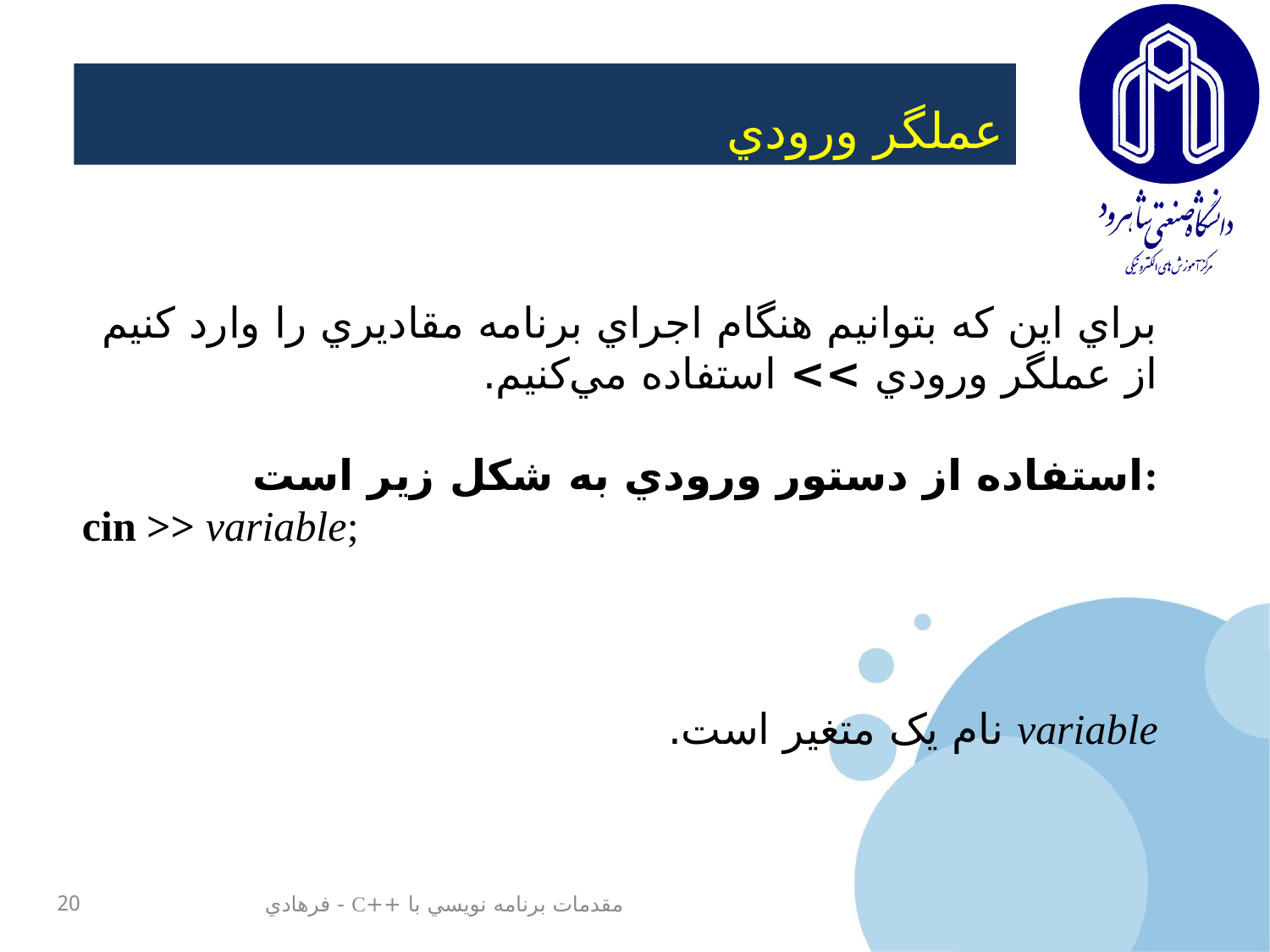

عملگر ورودي
براي اين که بتوانيم هنگام اجراي برنامه مقاديري را وارد کنيم از عملگر ورودي >> استفاده مي‌کنيم.

استفاده از دستور ورودي به شکل زير است:
cin >> variable;

variable نام يک متغير است.

20
مقدمات برنامه نويسي با ++C - فرهادي